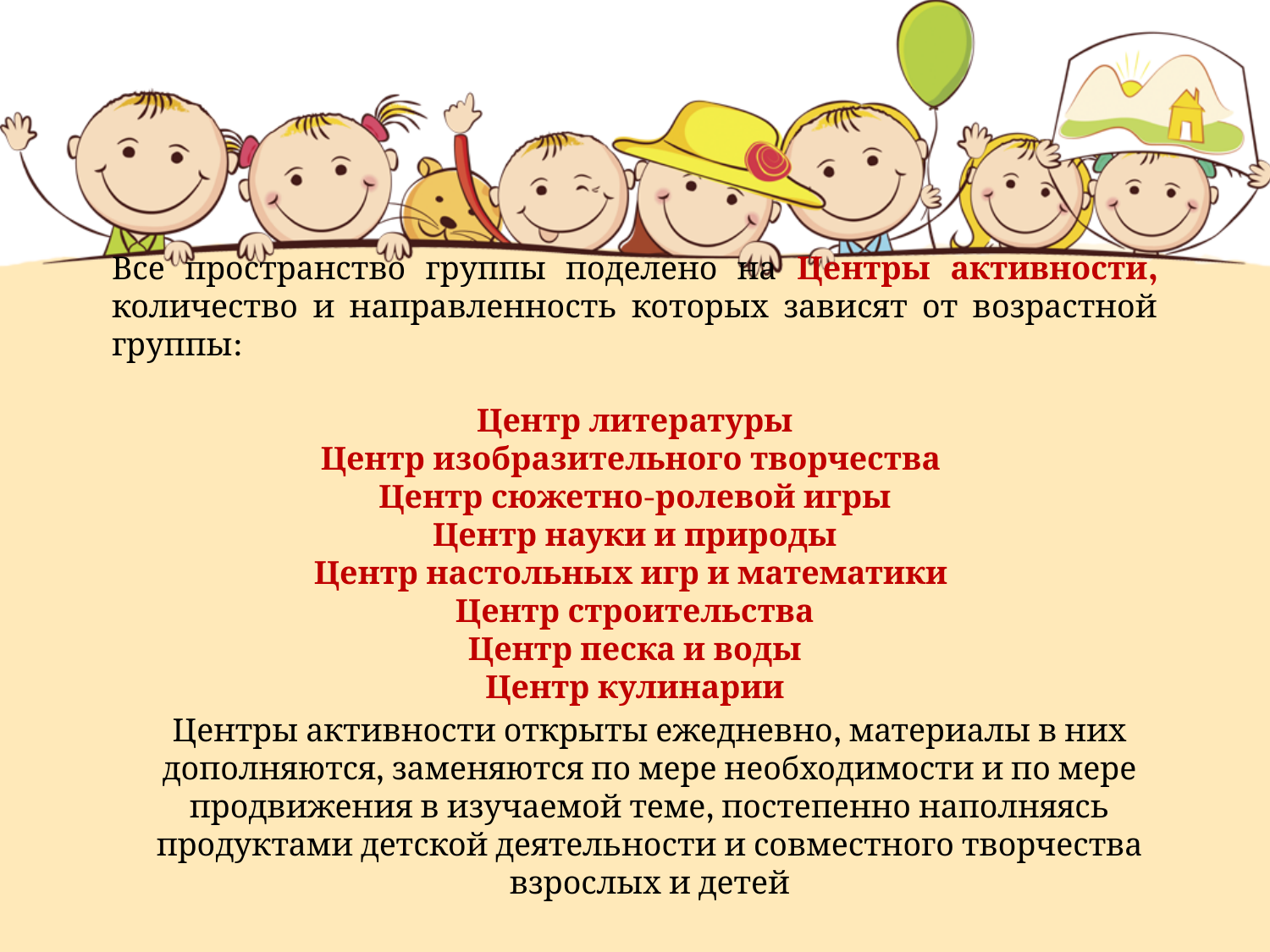

Все пространство группы поделено на Центры активности, количество и направленность которых зависят от возрастной группы:

Центр литературы
Центр изобразительного творчества
Центр сюжетно-ролевой игры
Центр науки и природы
Центр настольных игр и математики
Центр строительства
Центр песка и воды
Центр кулинарии

Центры активности открыты ежедневно, материалы в них дополняются, заменяются по мере необходимости и по мере продвижения в изучаемой теме, постепенно наполняясь продуктами детской деятельности и совместного творчества взрослых и детей